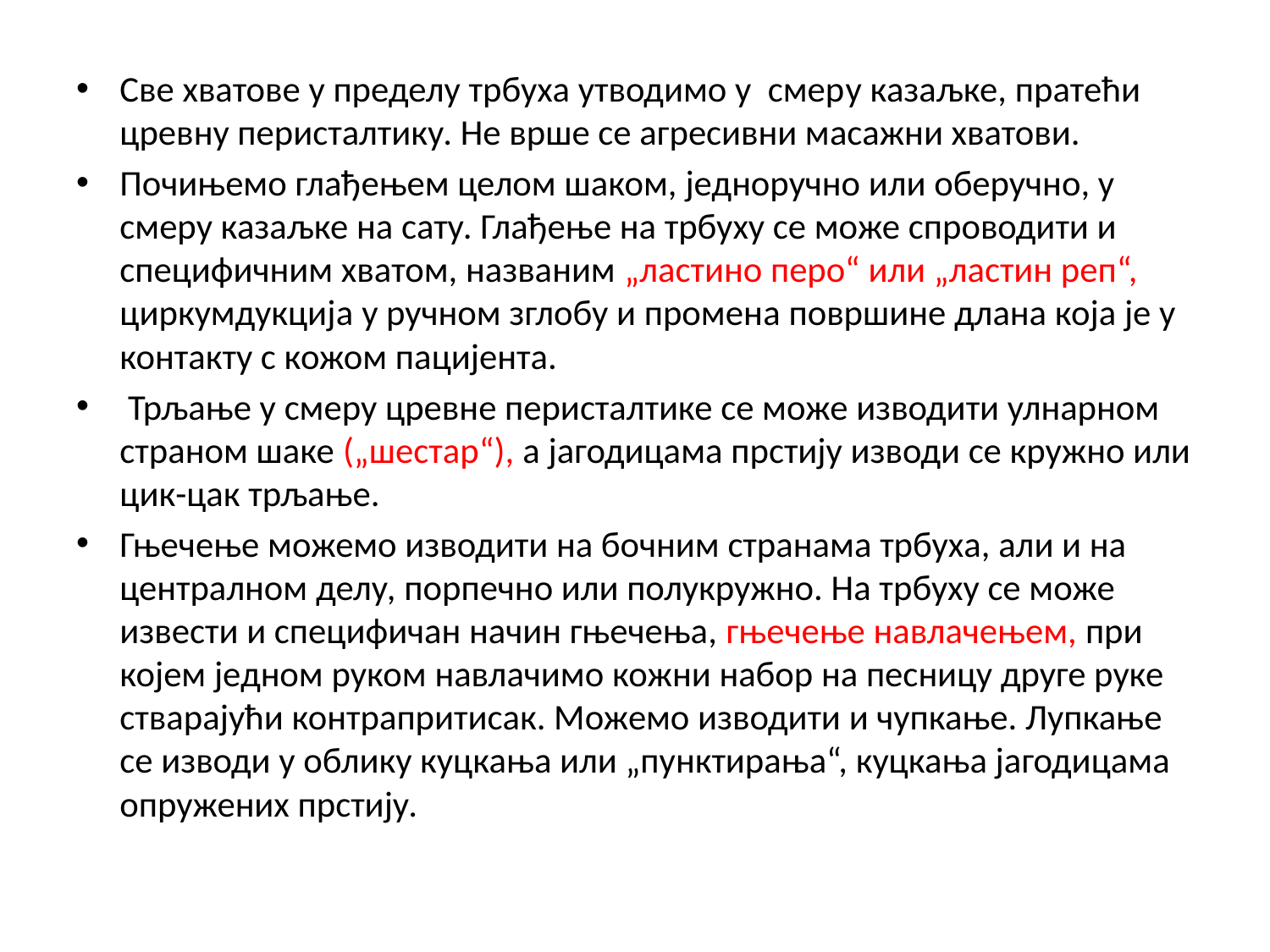

#
Све хватове у пределу трбуха утводимо у  смеру казаљке, пратећи цревну перисталтику. Не врше се агресивни масажни хватови.
Почињемо глађењем целом шаком, једноручно или оберучно, у смеру казаљке на сату. Глађење на трбуху се може спроводити и специфичним хватом, названим „ластино перо“ или „ластин реп“,  циркумдукција у ручном зглобу и промена површине длана која је у контакту с кожом пацијента.
 Трљање у смеру цревне перисталтике се може изводити улнарном страном шаке („шестар“), а јагодицама прстију изводи се кружно или цик-цак трљање.
Гњечење можемо изводити на бочним странама трбуха, али и на централном делу, порпечно или полукружно. На трбуху се може извести и специфичан начин гњечења, гњечење навлачењем, при којем једном руком навлачимо кожни набор на песницу друге руке стварајући контрапритисак. Можемо изводити и чупкање. Лупкање се изводи у облику куцкања или „пунктирања“, куцкања јагодицама опружених прстију.